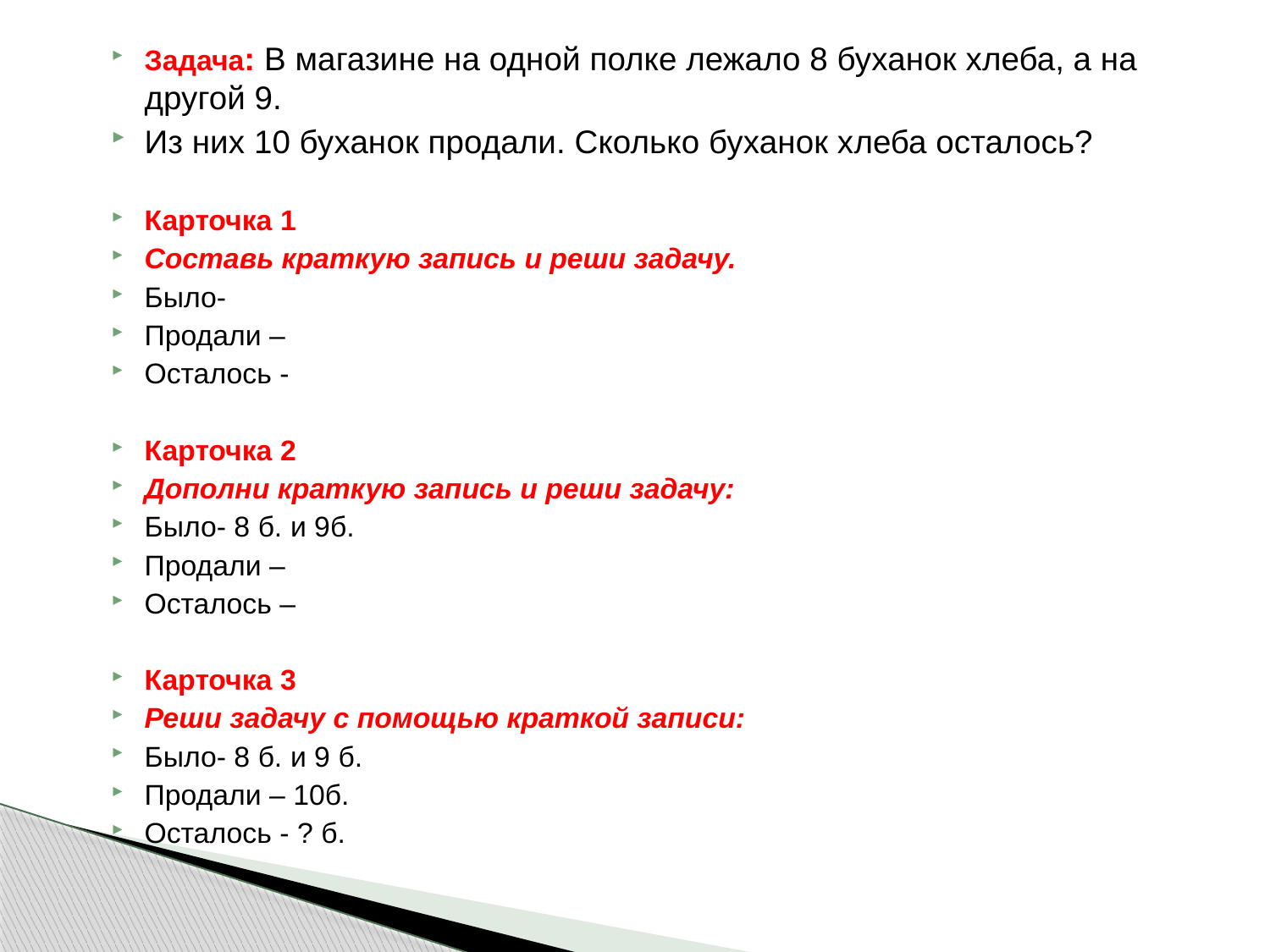

#
Задача: В магазине на одной полке лежало 8 буханок хлеба, а на другой 9.
Из них 10 буханок продали. Сколько буханок хлеба осталось?

Карточка 1
Составь краткую запись и реши задачу.
Было-
Продали –
Осталось -

Карточка 2
Дополни краткую запись и реши задачу:
Было- 8 б. и 9б.
Продали –
Осталось –

Карточка 3
Реши задачу с помощью краткой записи:
Было- 8 б. и 9 б.
Продали – 10б.
Осталось - ? б.